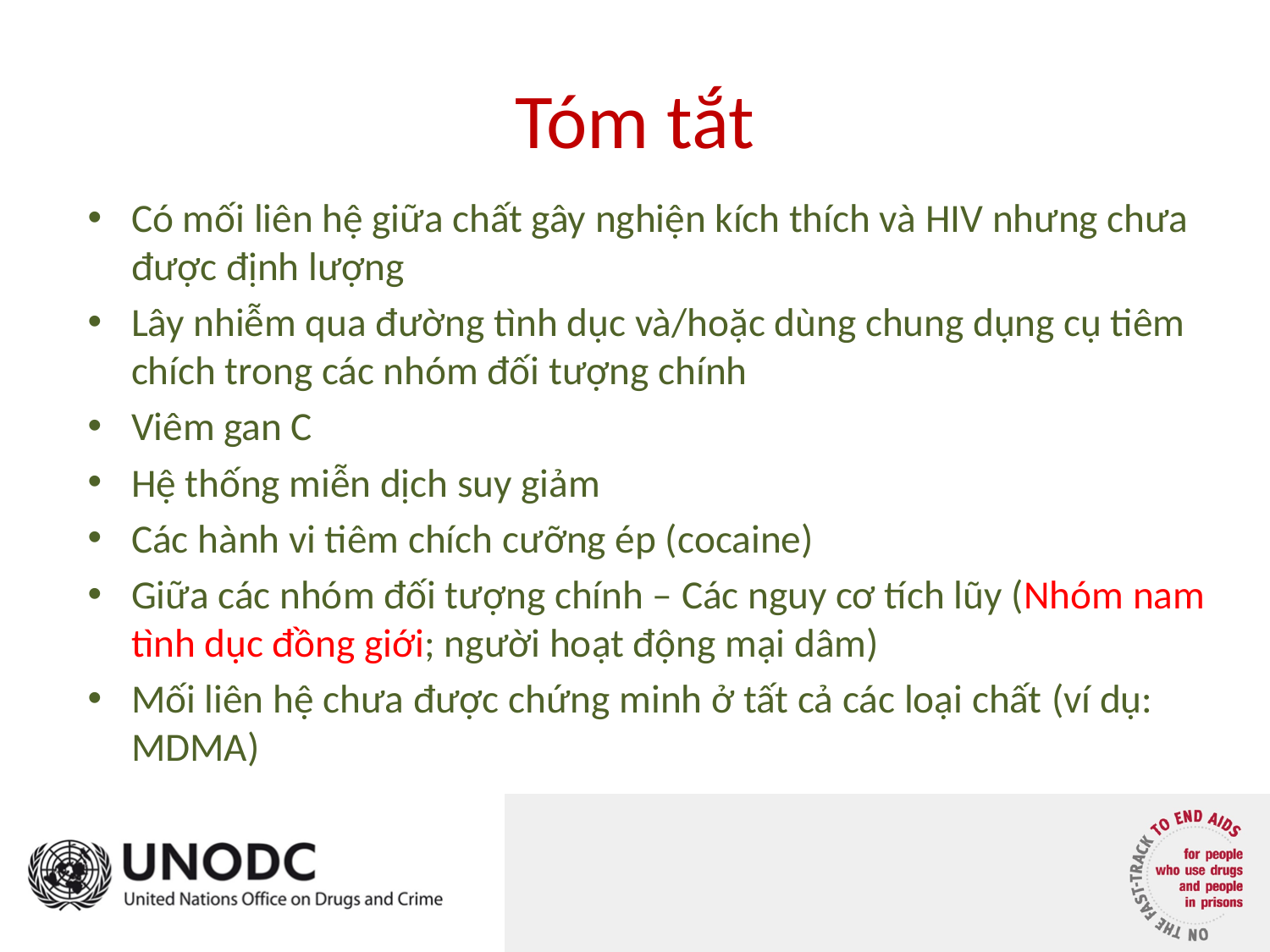

# Tóm tắt
Có mối liên hệ giữa chất gây nghiện kích thích và HIV nhưng chưa được định lượng
Lây nhiễm qua đường tình dục và/hoặc dùng chung dụng cụ tiêm chích trong các nhóm đối tượng chính
Viêm gan C
Hệ thống miễn dịch suy giảm
Các hành vi tiêm chích cưỡng ép (cocaine)
Giữa các nhóm đối tượng chính – Các nguy cơ tích lũy (Nhóm nam tình dục đồng giới; người hoạt động mại dâm)
Mối liên hệ chưa được chứng minh ở tất cả các loại chất (ví dụ: MDMA)